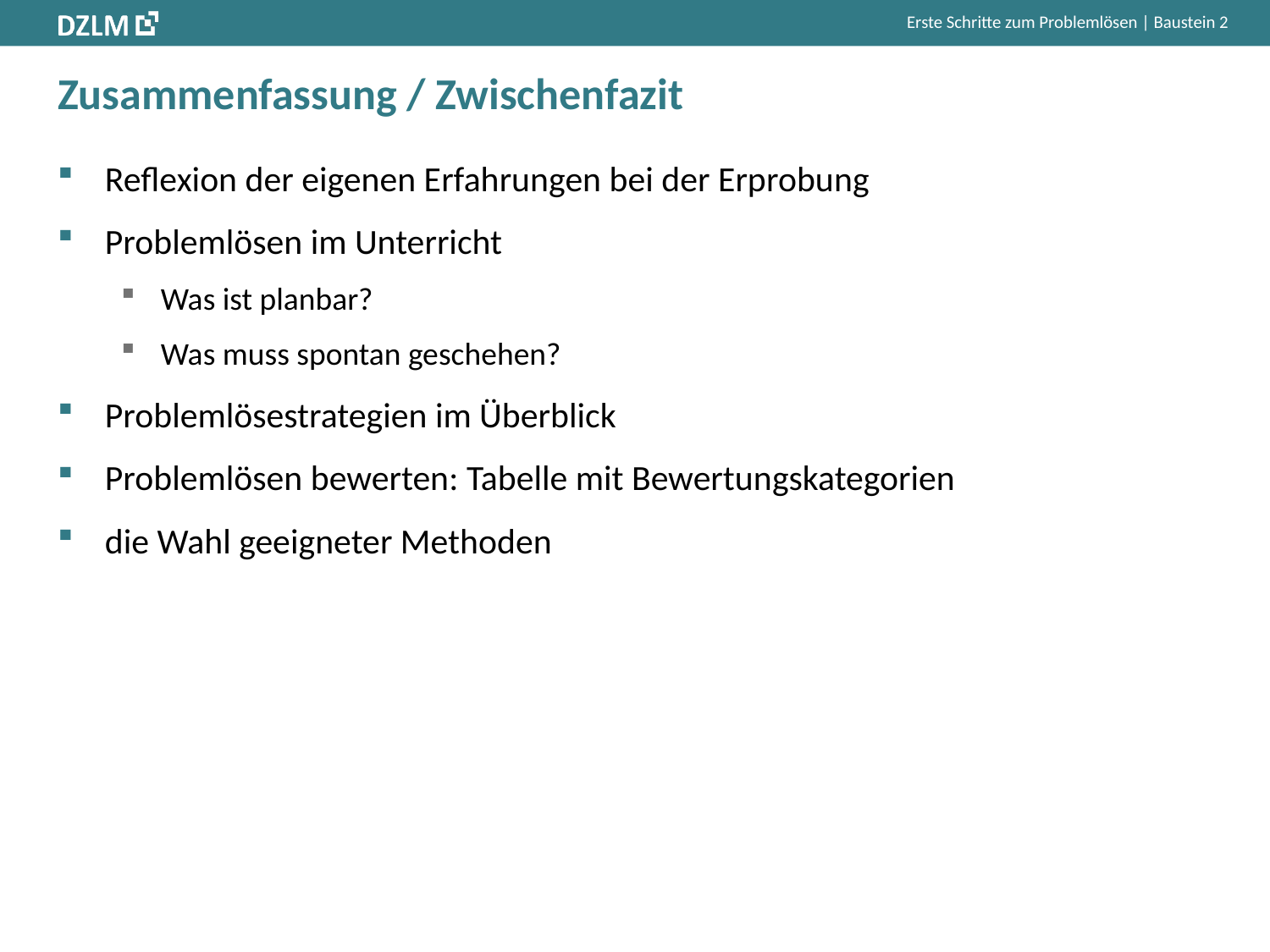

# Zusammenfassung / Zwischenfazit
Reflexion der eigenen Erfahrungen bei der Erprobung
Problemlösen im Unterricht
Was ist planbar?
Was muss spontan geschehen?
Problemlösestrategien im Überblick
Problemlösen bewerten: Tabelle mit Bewertungskategorien
die Wahl geeigneter Methoden